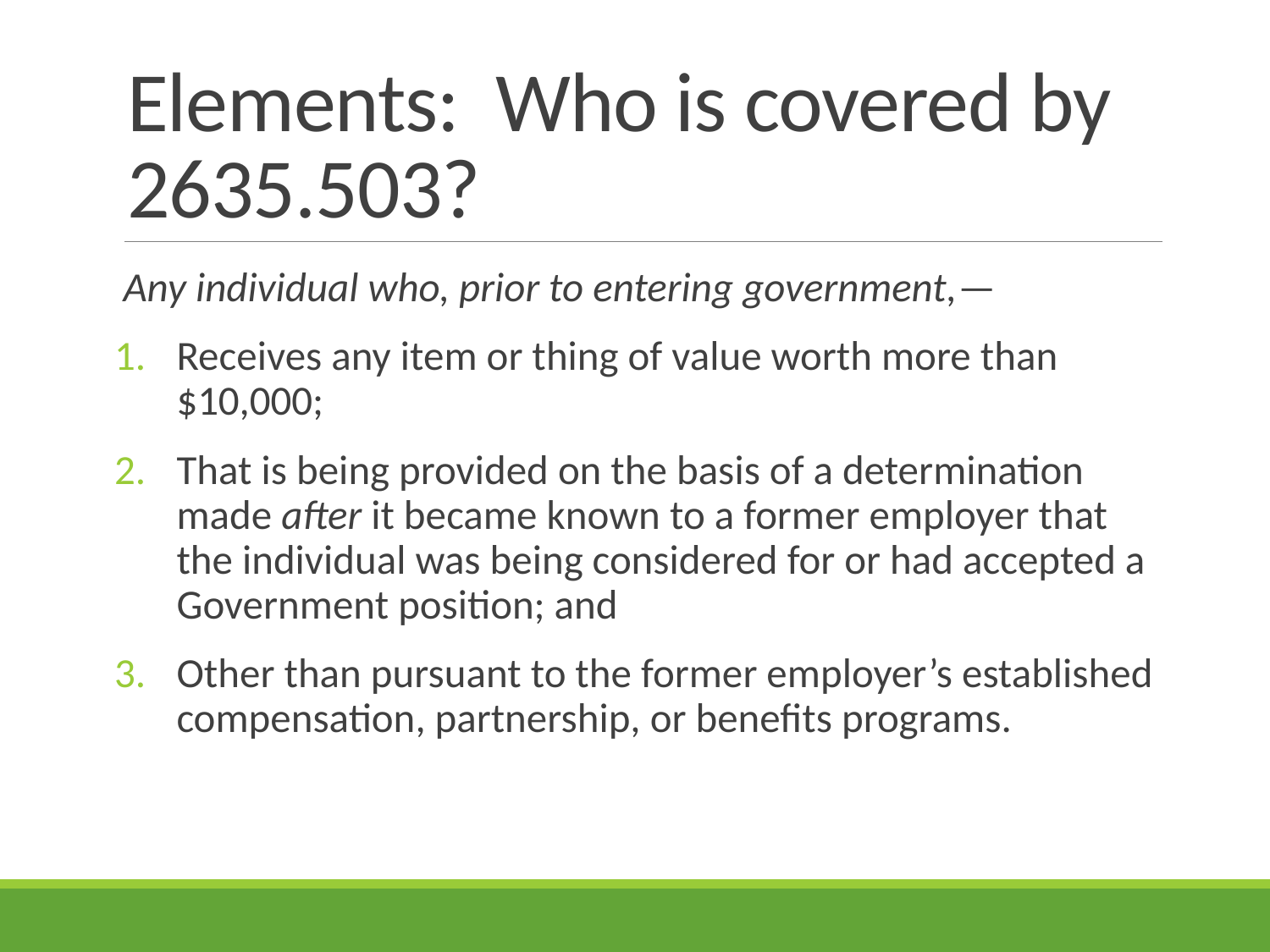

# Elements:  Who is covered by 2635.503?
Any individual who, prior to entering government,—
Receives any item or thing of value worth more than $10,000;
That is being provided on the basis of a determination made after it became known to a former employer that the individual was being considered for or had accepted a Government position; and
Other than pursuant to the former employer’s established compensation, partnership, or benefits programs.